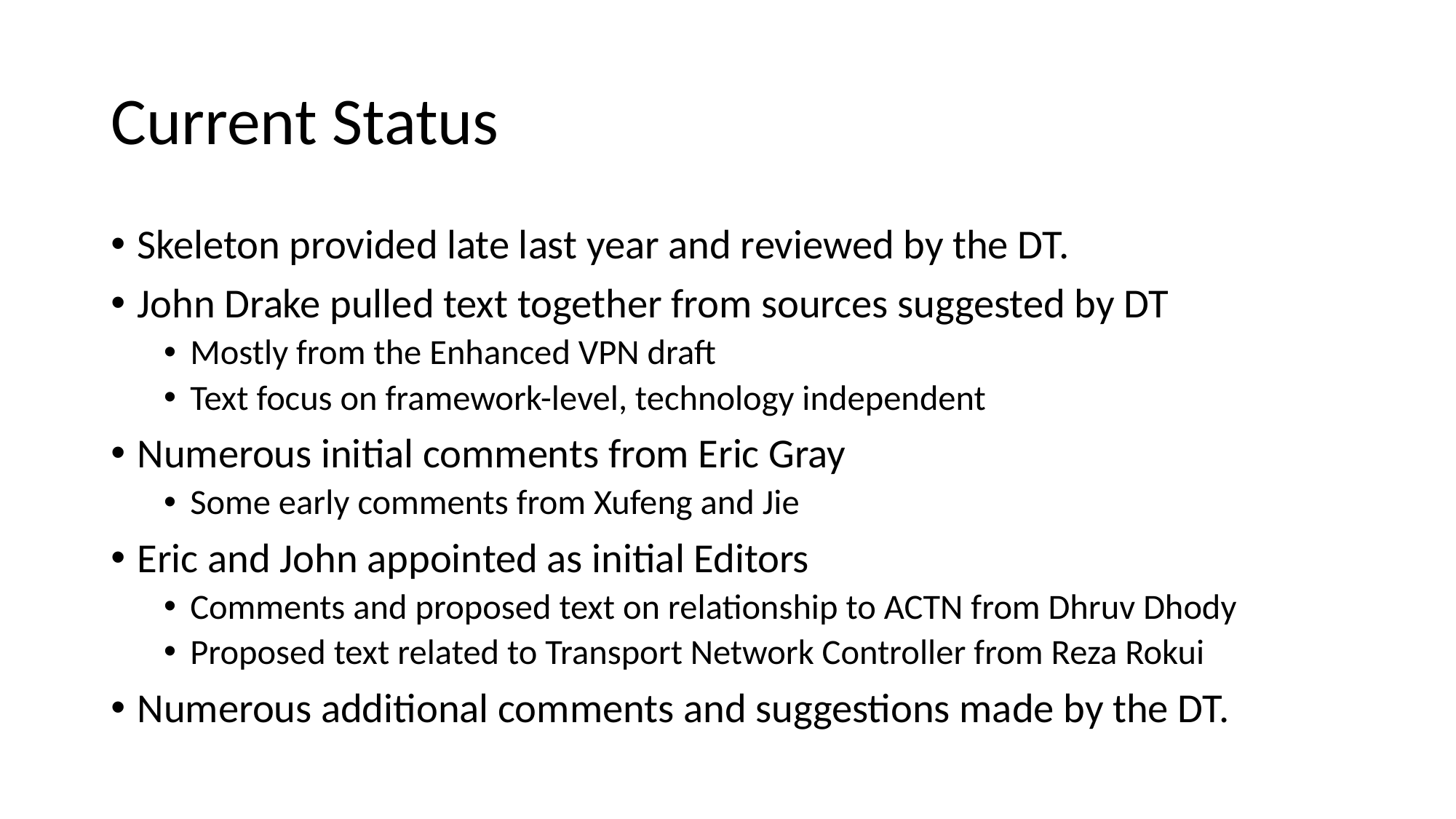

# Current Status
Skeleton provided late last year and reviewed by the DT.
John Drake pulled text together from sources suggested by DT
Mostly from the Enhanced VPN draft
Text focus on framework-level, technology independent
Numerous initial comments from Eric Gray
Some early comments from Xufeng and Jie
Eric and John appointed as initial Editors
Comments and proposed text on relationship to ACTN from Dhruv Dhody
Proposed text related to Transport Network Controller from Reza Rokui
Numerous additional comments and suggestions made by the DT.